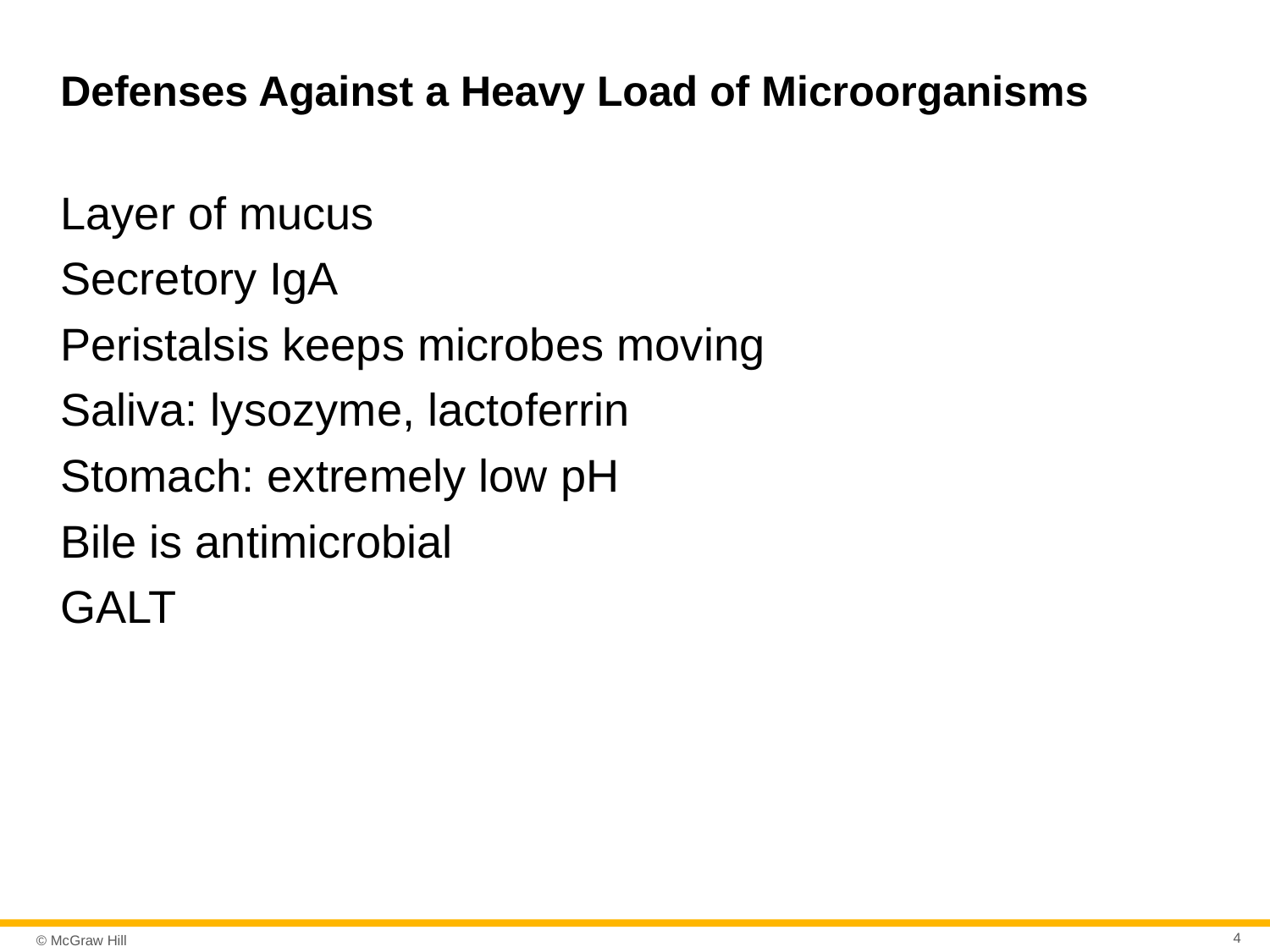

# Defenses Against a Heavy Load of Microorganisms
Layer of mucus
Secretory IgA
Peristalsis keeps microbes moving
Saliva: lysozyme, lactoferrin
Stomach: extremely low pH
Bile is antimicrobial
GALT